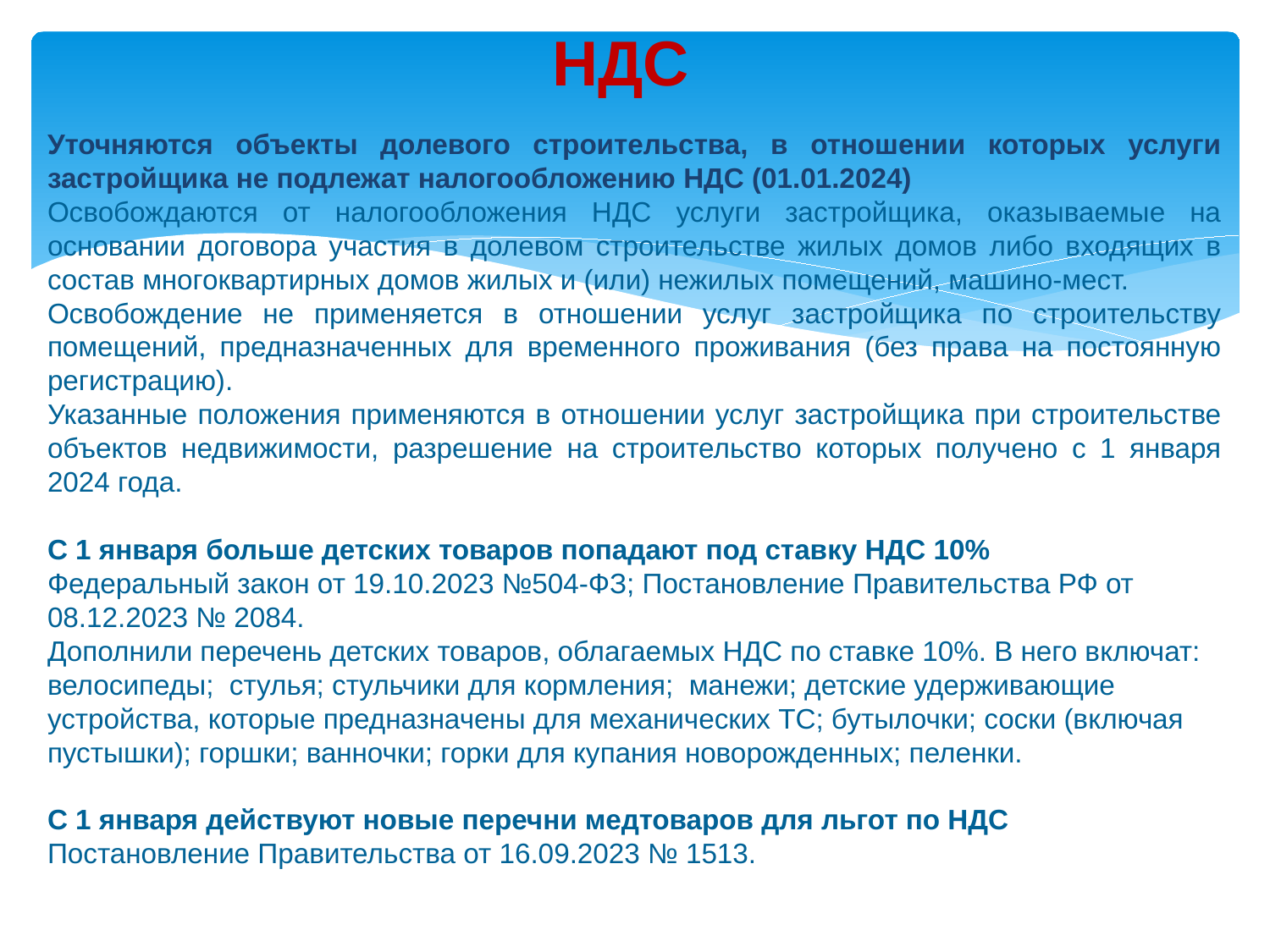

# НДС

Уточняются объекты долевого строительства, в отношении которых услуги застройщика не подлежат налогообложению НДС (01.01.2024)
Освобождаются от налогообложения НДС услуги застройщика, оказываемые на основании договора участия в долевом строительстве жилых домов либо входящих в состав многоквартирных домов жилых и (или) нежилых помещений, машино-мест.
Освобождение не применяется в отношении услуг застройщика по строительству помещений, предназначенных для временного проживания (без права на постоянную регистрацию).
Указанные положения применяются в отношении услуг застройщика при строительстве объектов недвижимости, разрешение на строительство которых получено с 1 января 2024 года.

С 1 января больше детских товаров попадают под ставку НДС 10%
Федеральный закон от 19.10.2023 №504-ФЗ; Постановление Правительства РФ от 08.12.2023 № 2084.
Дополнили перечень детских товаров, облагаемых НДС по ставке 10%. В него включат: велосипеды;  стулья; стульчики для кормления;  манежи; детские удерживающие устройства, которые предназначены для механических ТС; бутылочки; соски (включая пустышки); горшки; ванночки; горки для купания новорожденных; пеленки.

С 1 января действуют новые перечни медтоваров для льгот по НДС
Постановление Правительства от 16.09.2023 № 1513.